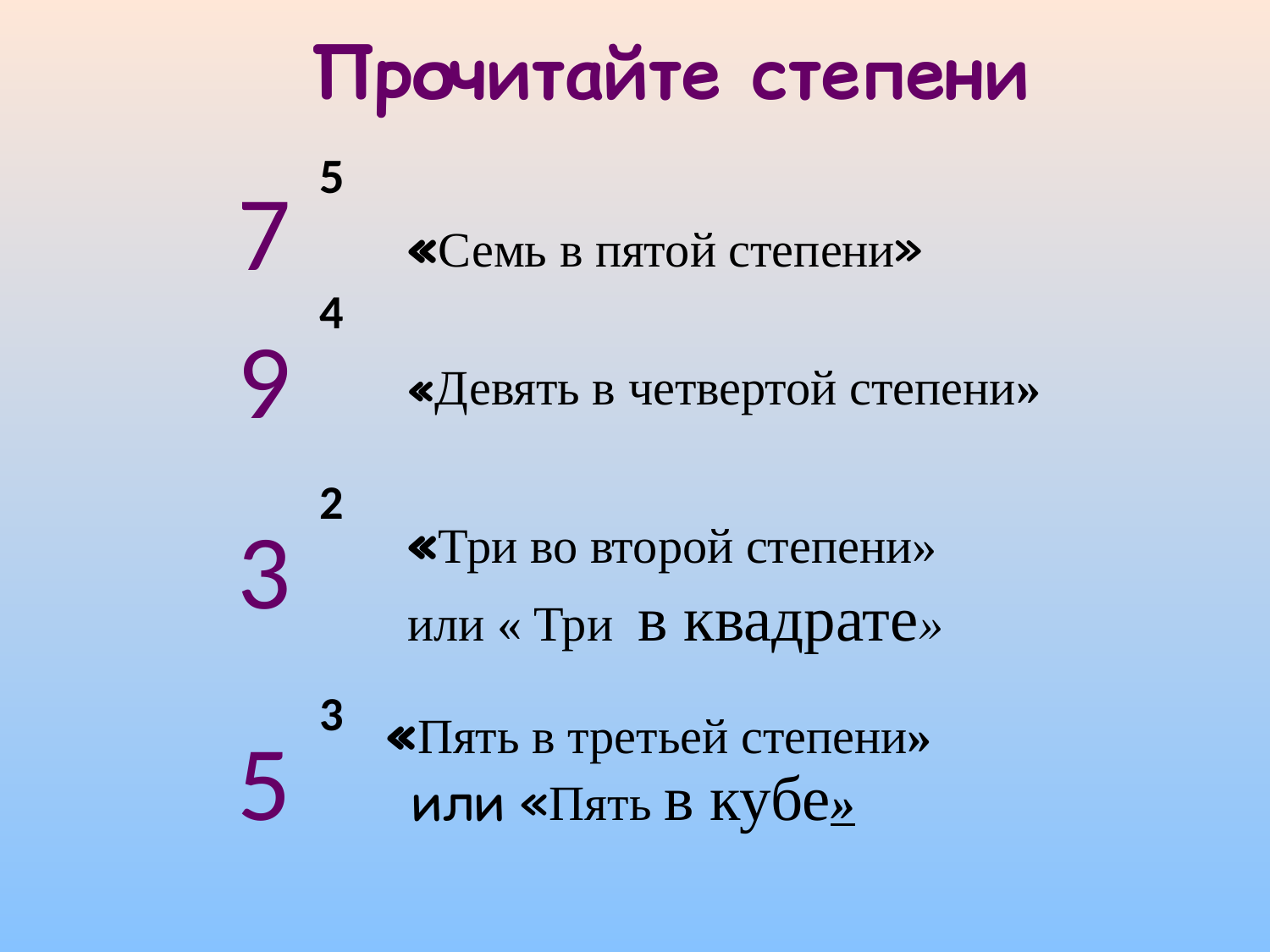

Прочитайте степени
5
7
«Семь в пятой степени»
4
9
«Девять в четвертой степени»
2
3
«Три во второй степени»
или « Три  в квадрате»
3
«Пять в третьей степени»
5
или «Пять в кубе»